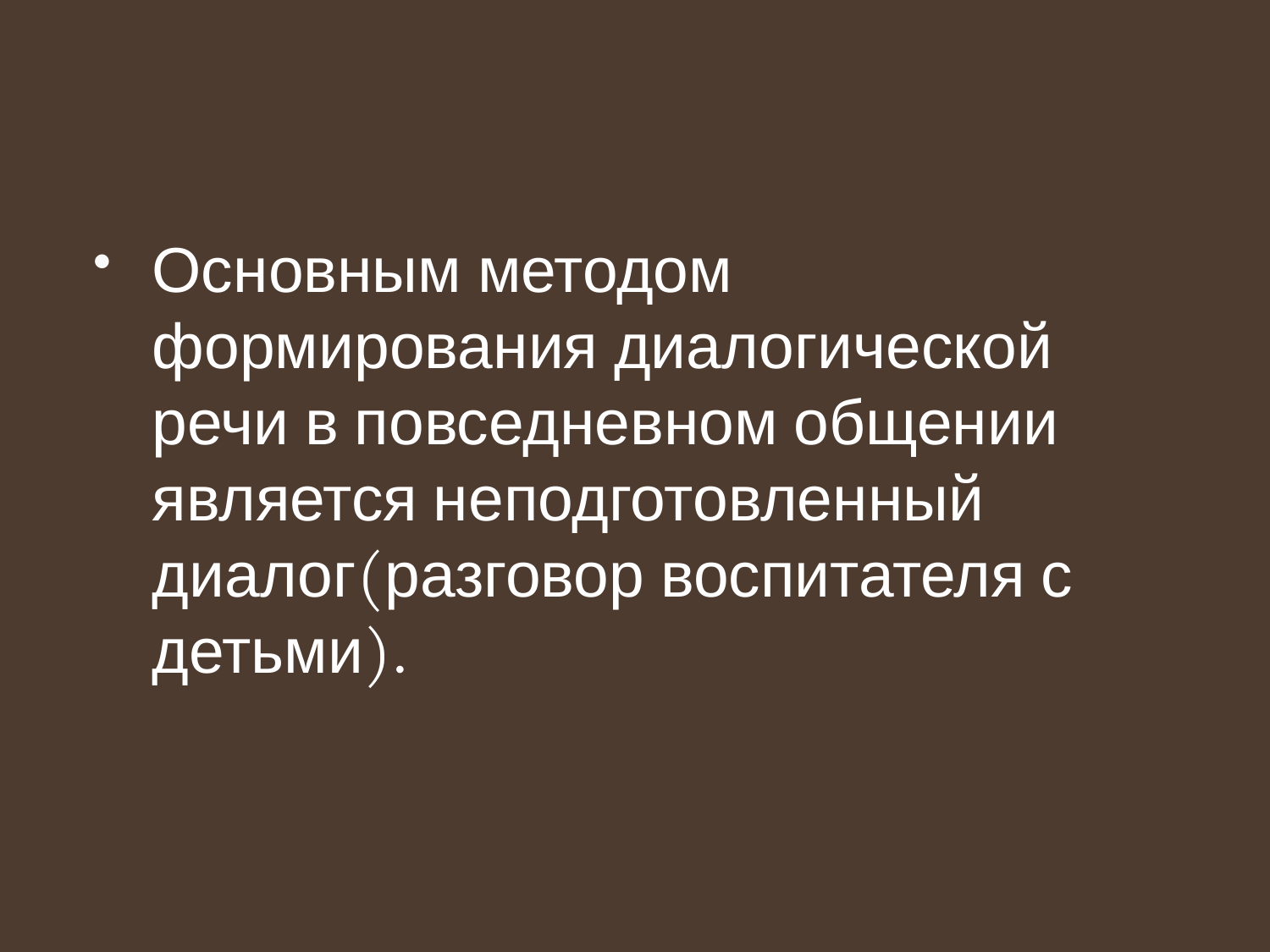

#
Основным методом формирования диалогической речи в повседневном общении является неподготовленный диалог(разговор воспитателя с детьми).